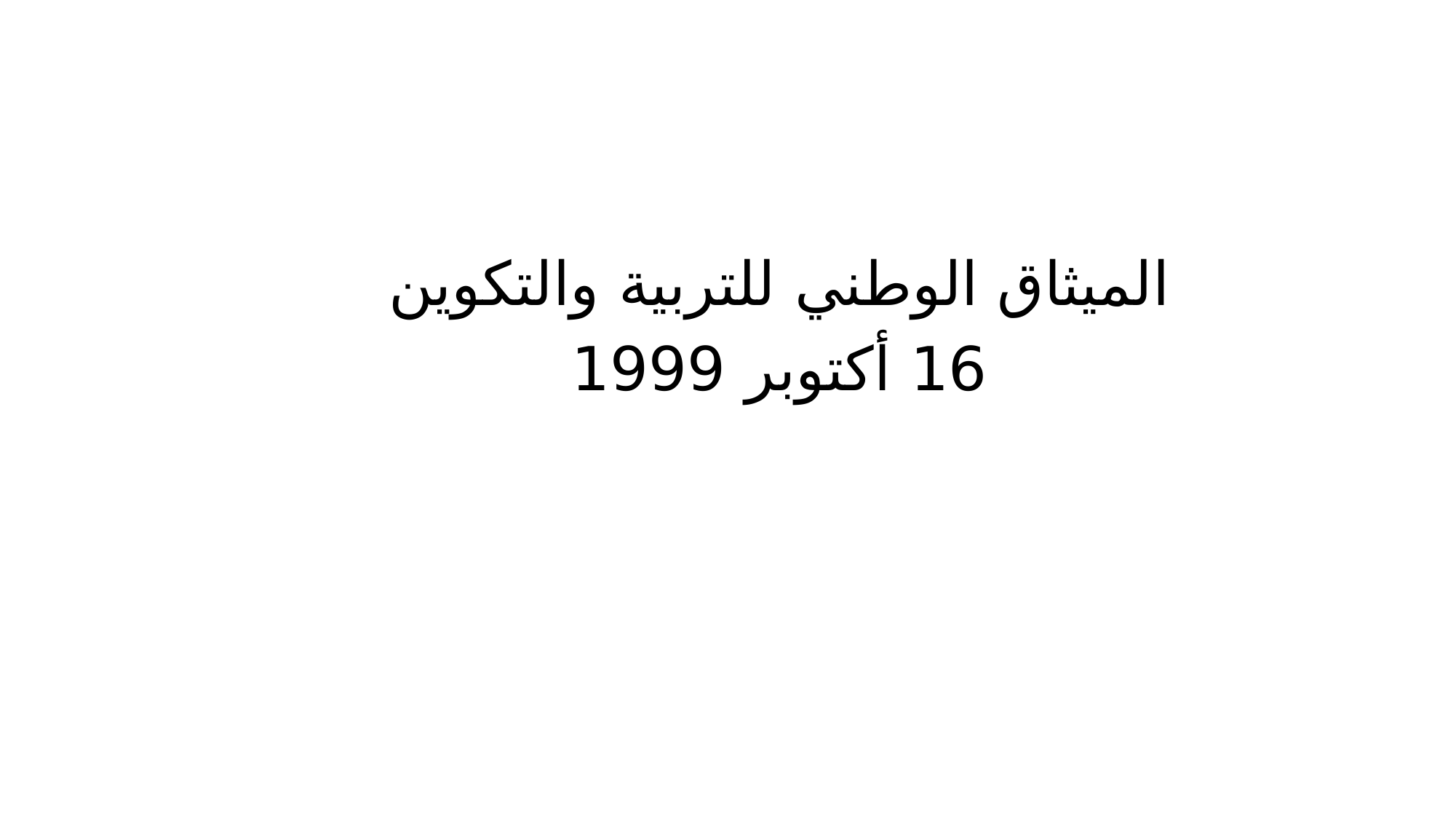

الميثاق الوطني للتربية والتكوين
16 أكتوبر 1999